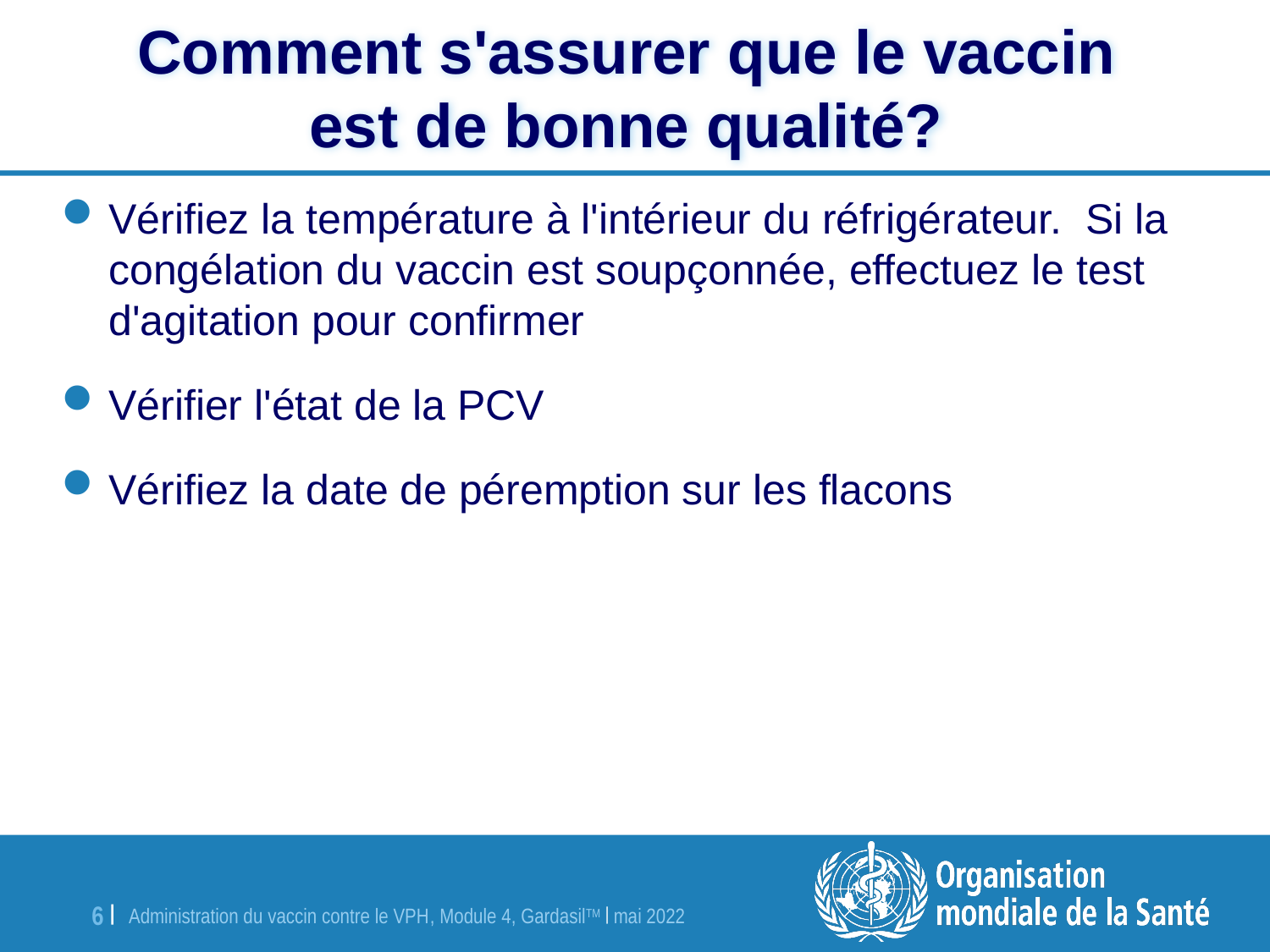

# Comment s'assurer que le vaccin est de bonne qualité?
Vérifiez la température à l'intérieur du réfrigérateur.  Si la congélation du vaccin est soupçonnée, effectuez le test d'agitation pour confirmer
Vérifier l'état de la PCV
Vérifiez la date de péremption sur les flacons